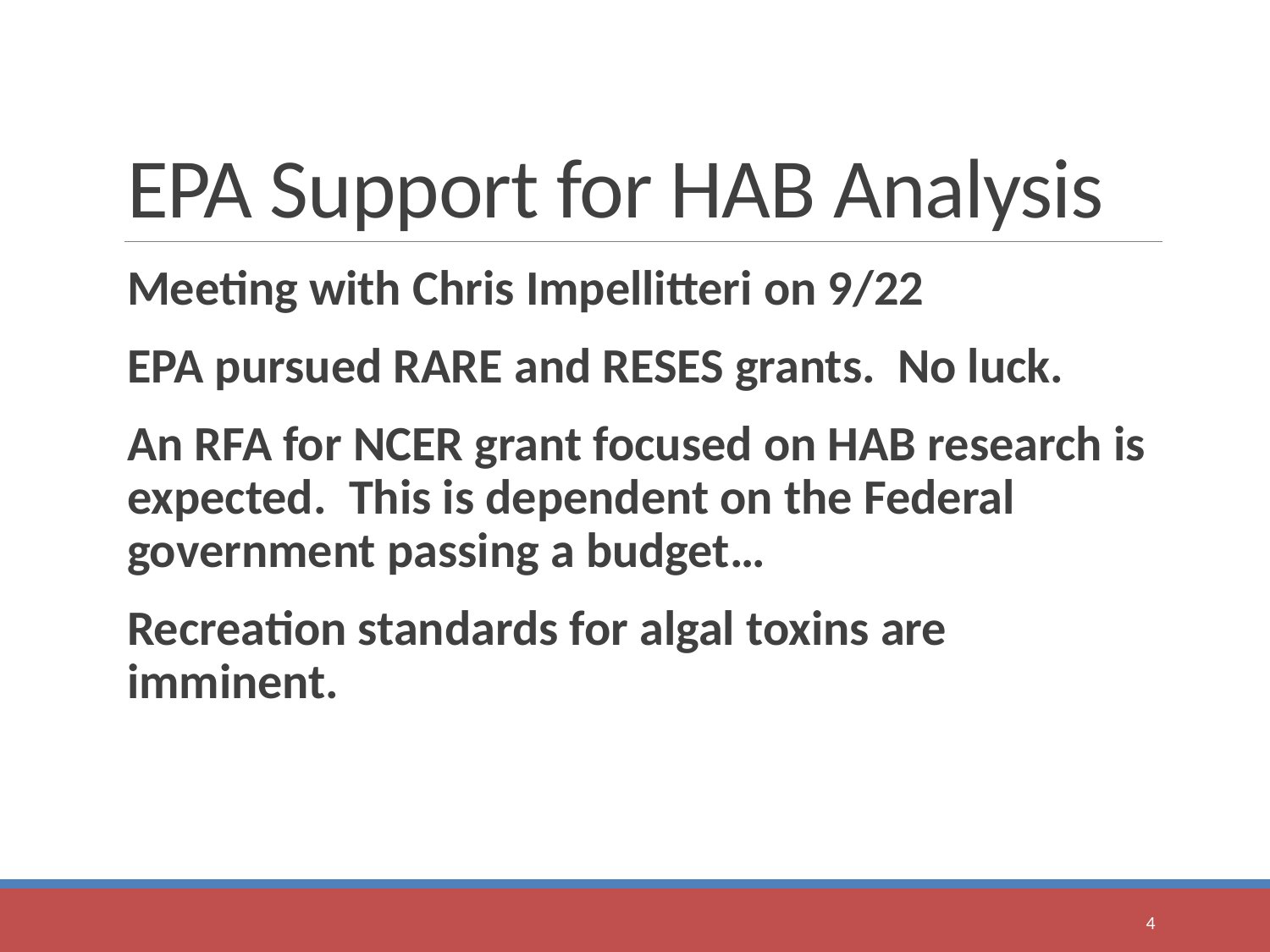

# EPA Support for HAB Analysis
Meeting with Chris Impellitteri on 9/22
EPA pursued RARE and RESES grants.  No luck.
An RFA for NCER grant focused on HAB research is expected.  This is dependent on the Federal government passing a budget…
Recreation standards for algal toxins are imminent.

4